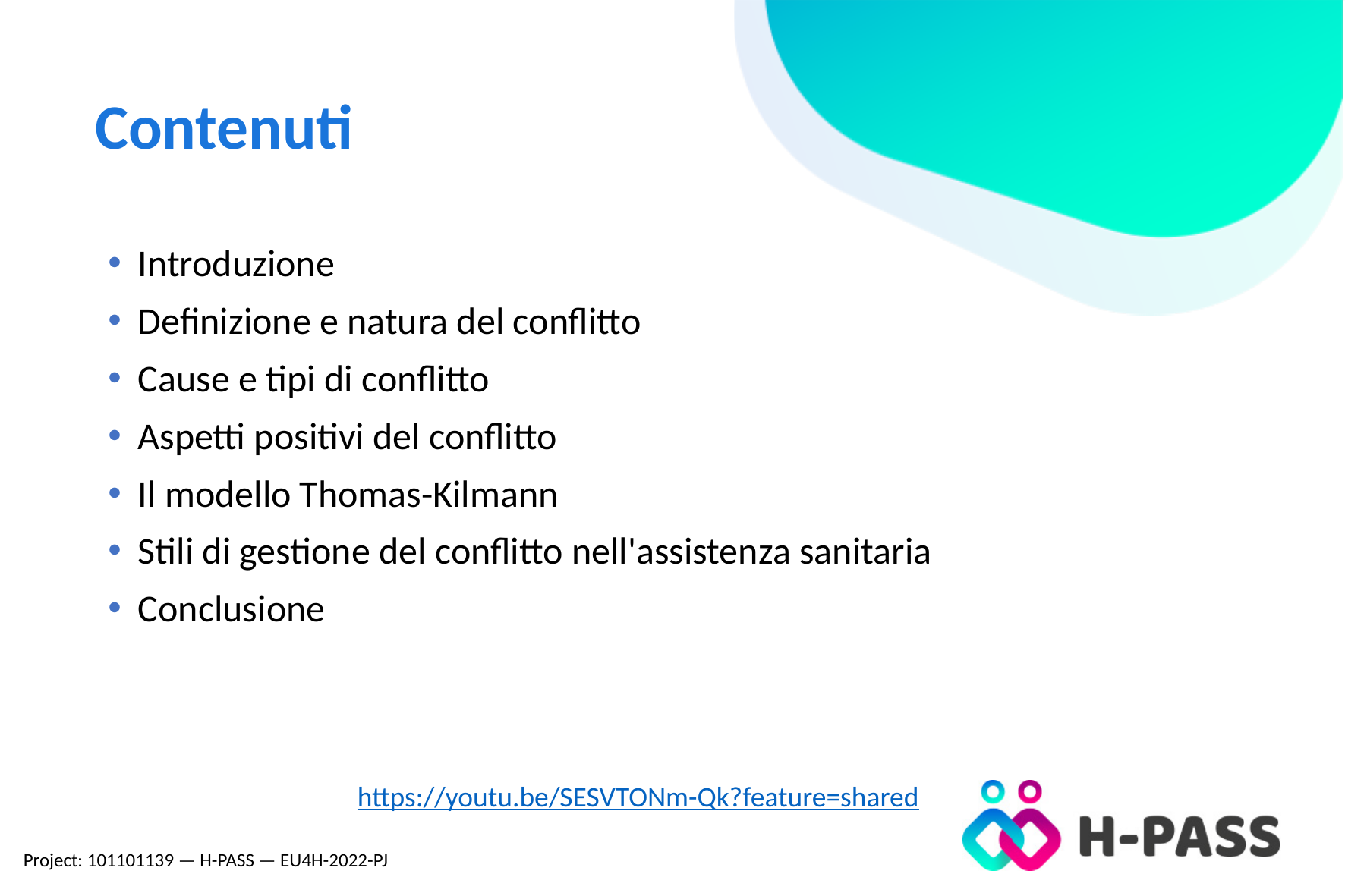

# Contenuti
Introduzione
Definizione e natura del conflitto
Cause e tipi di conflitto
Aspetti positivi del conflitto
Il modello Thomas-Kilmann
Stili di gestione del conflitto nell'assistenza sanitaria
Conclusione
https://youtu.be/SESVTONm-Qk?feature=shared
Project: 101101139 — H-PASS — EU4H-2022-PJ